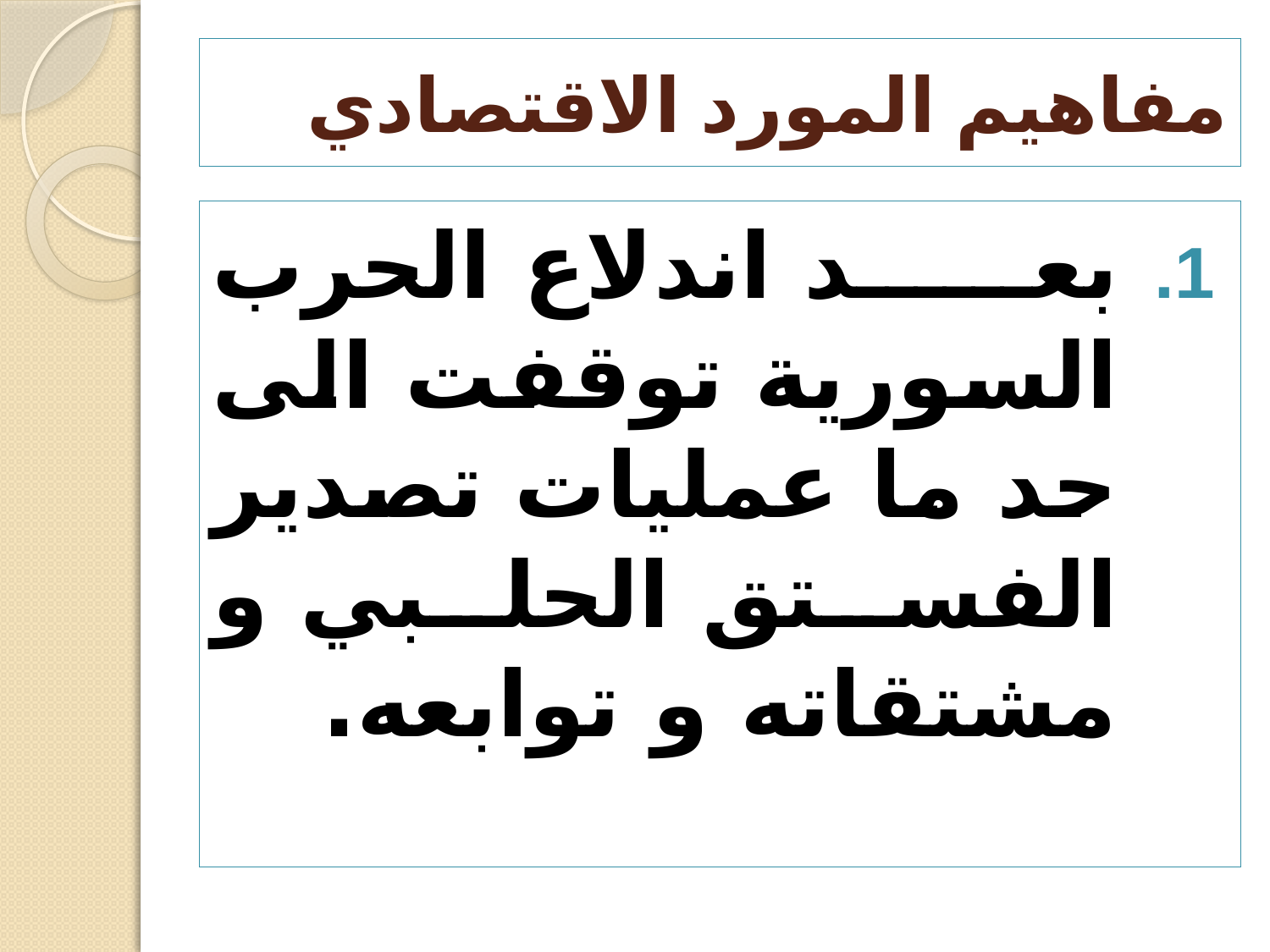

# مفاهيم المورد الاقتصادي
بعد اندلاع الحرب السورية توقفت الى حد ما عمليات تصدير الفستق الحلبي و مشتقاته و توابعه.